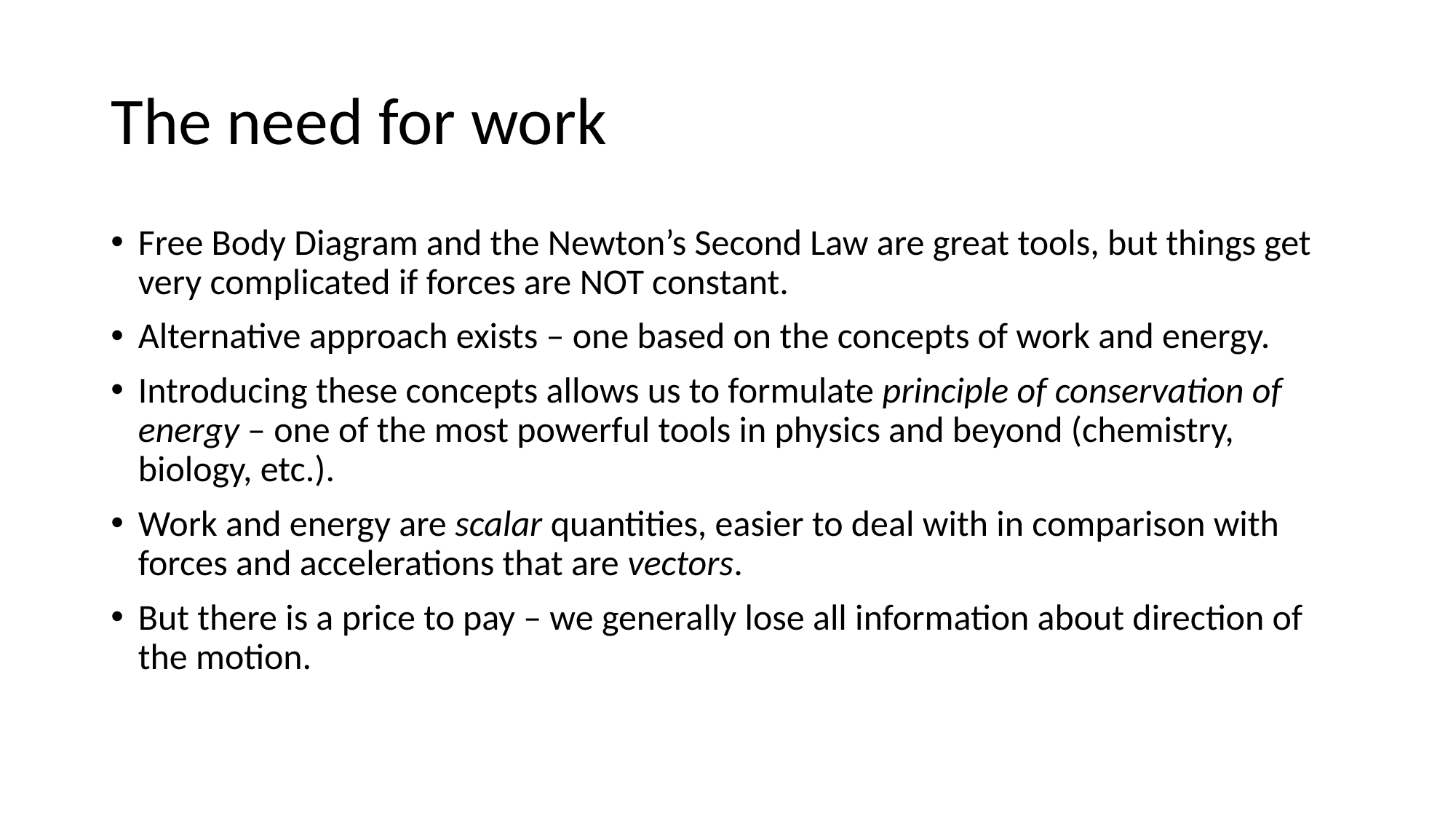

# The need for work
Free Body Diagram and the Newton’s Second Law are great tools, but things get very complicated if forces are NOT constant.
Alternative approach exists – one based on the concepts of work and energy.
Introducing these concepts allows us to formulate principle of conservation of energy – one of the most powerful tools in physics and beyond (chemistry, biology, etc.).
Work and energy are scalar quantities, easier to deal with in comparison with forces and accelerations that are vectors.
But there is a price to pay – we generally lose all information about direction of the motion.